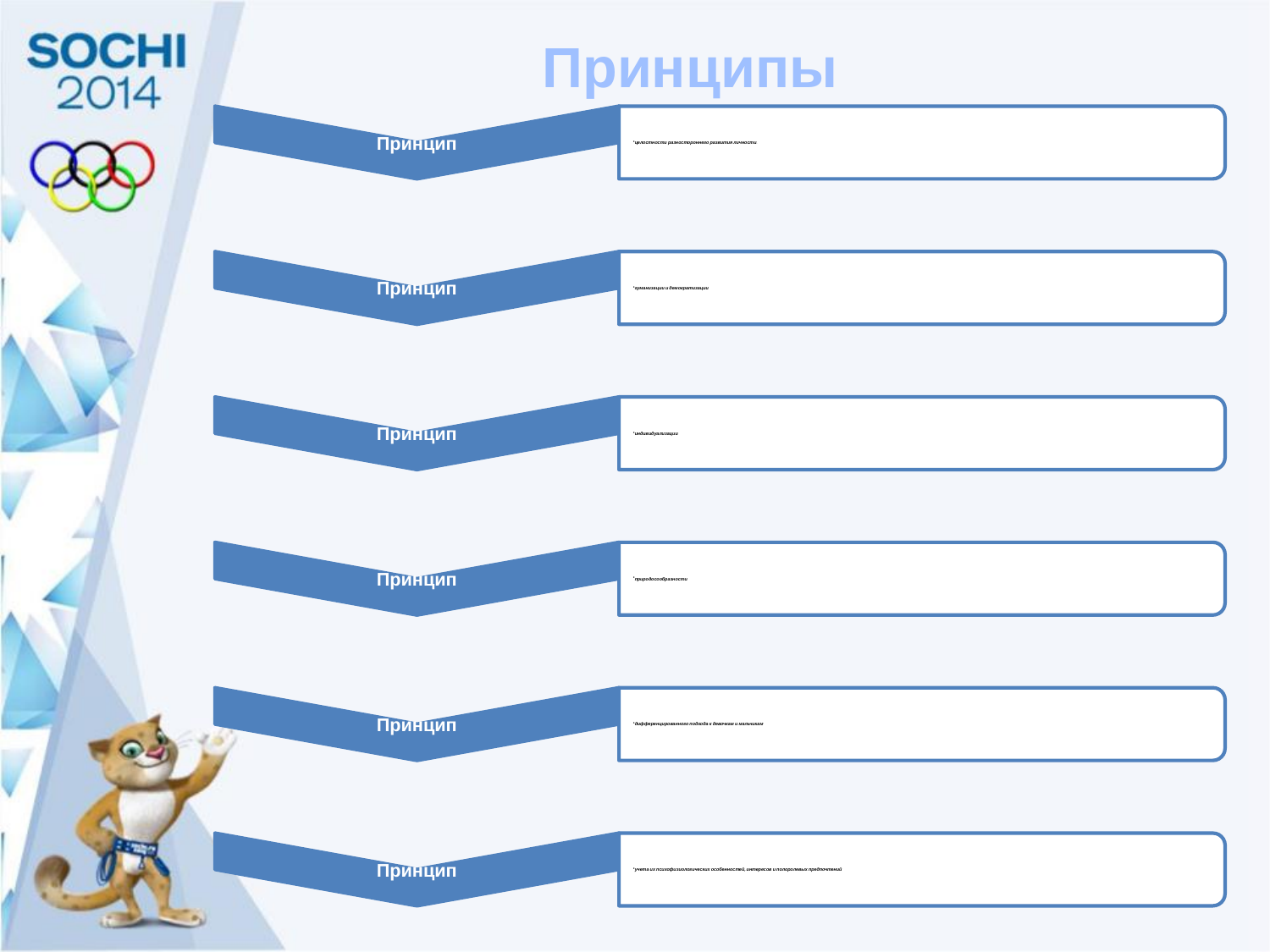

Принципы
Принцип
целостности разностороннего развития личности.
Принцип
гуманизации и демократизации
Принцип
индивидуализации
Принцип
природосообразности
Принцип
дифференцированного подхода к девочкам и мальчикам
Принцип
учета их психофизиологических особенностей, интересов и полоролевых предпочтений